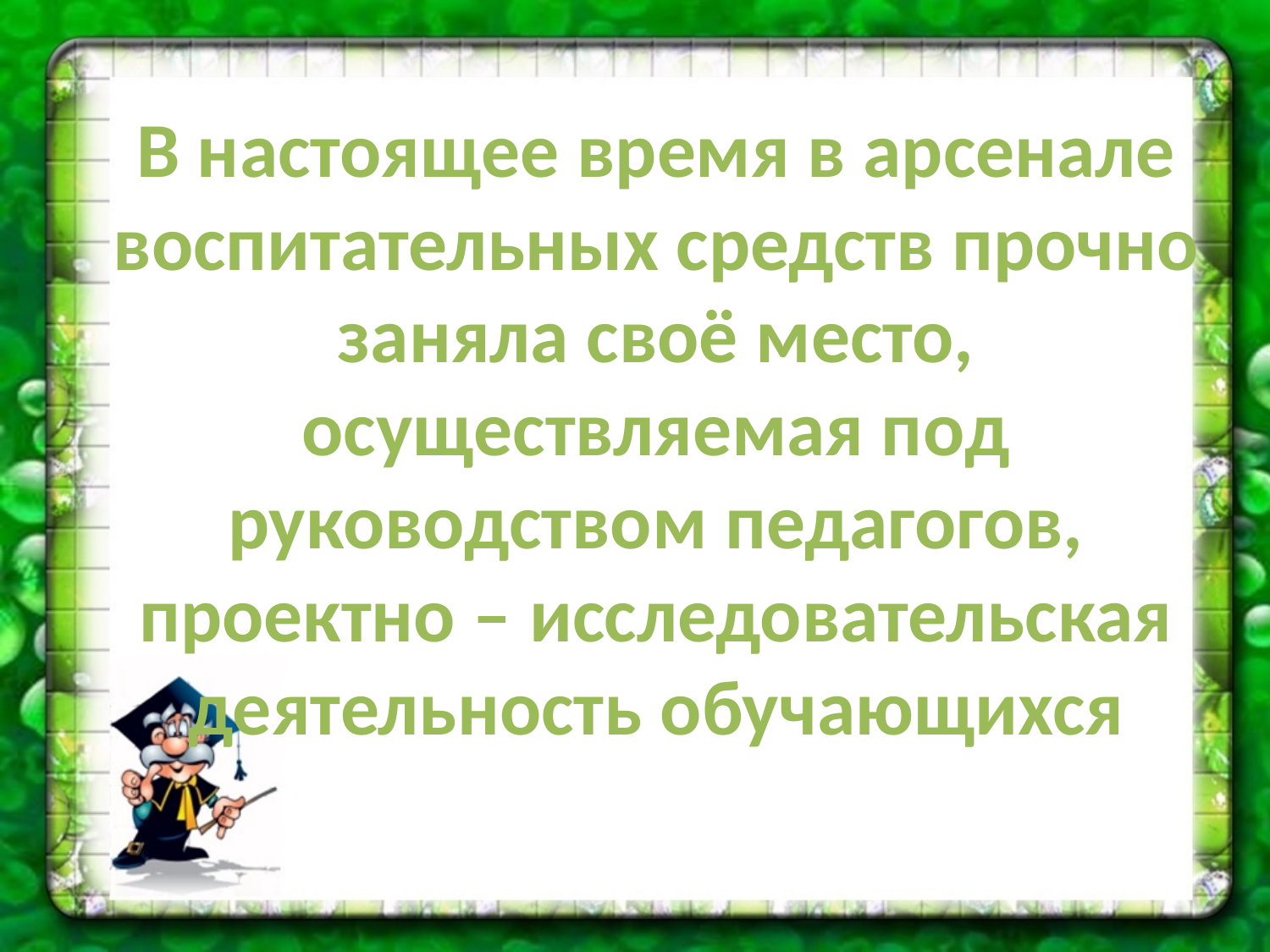

# В настоящее время в арсенале воспитательных средств прочно заняла своё место, осуществляемая под руководством педагогов, проектно – исследовательская деятельность обучающихся